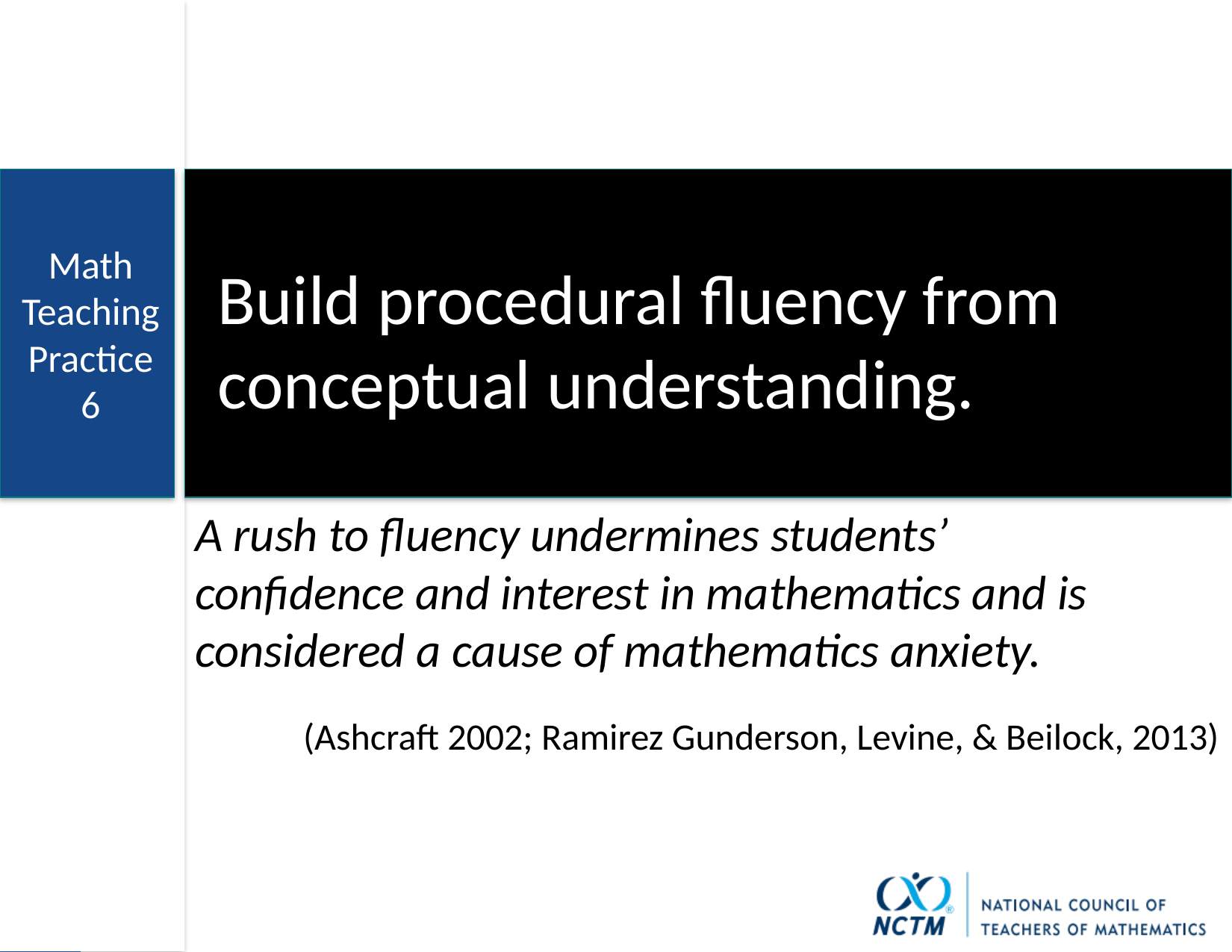

Math
Teaching
Practice
6
Build procedural fluency from conceptual understanding.
A rush to fluency undermines students’
confidence and interest in mathematics and is considered a cause of mathematics anxiety.

(Ashcraft 2002; Ramirez Gunderson, Levine, & Beilock, 2013)